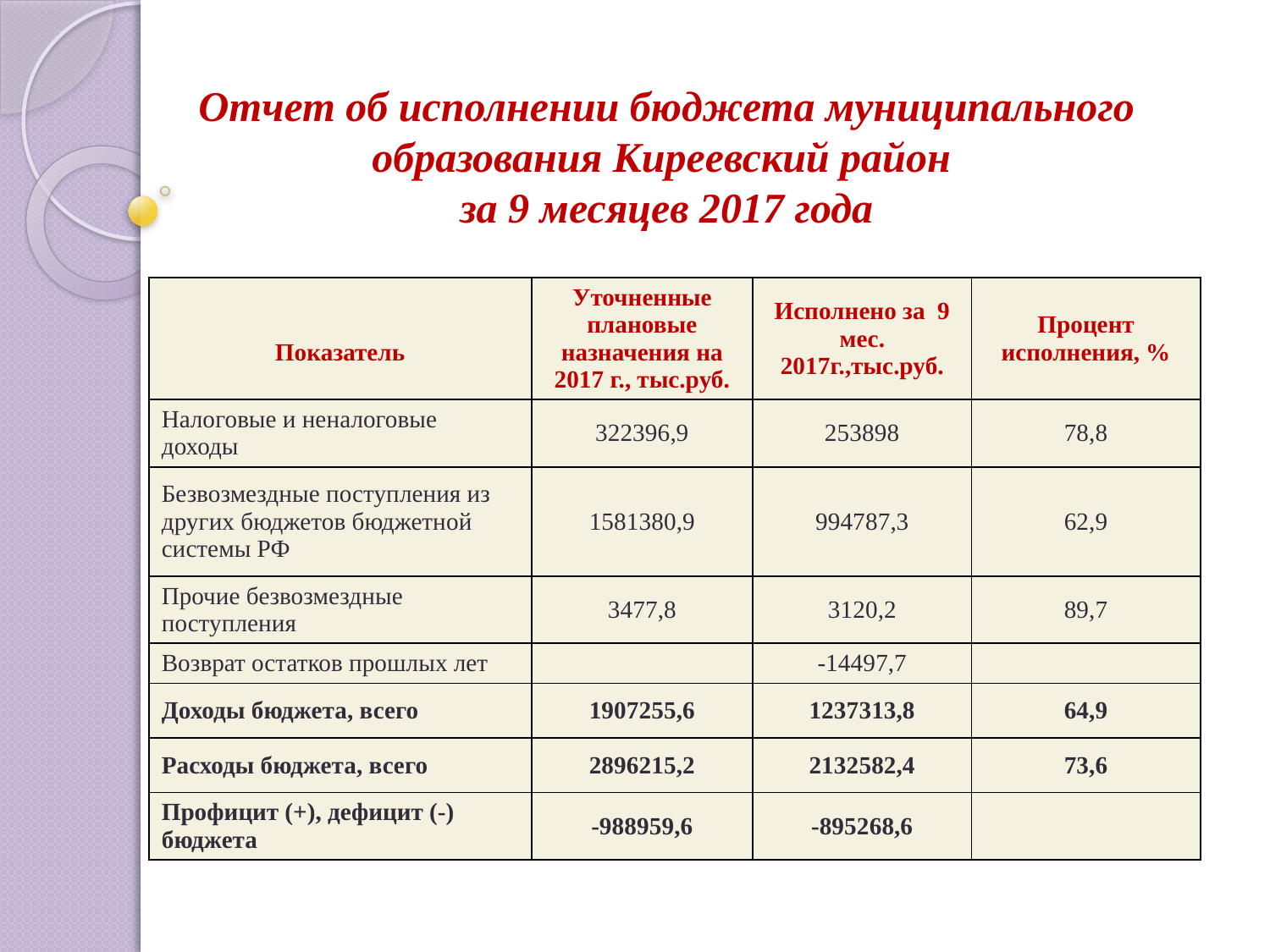

# Отчет об исполнении бюджета муниципального образования Киреевский район за 9 месяцев 2017 года
| Показатель | Уточненные плановые назначения на 2017 г., тыс.руб. | Исполнено за 9 мес. 2017г.,тыс.руб. | Процент исполнения, % |
| --- | --- | --- | --- |
| Налоговые и неналоговые доходы | 322396,9 | 253898 | 78,8 |
| Безвозмездные поступления из других бюджетов бюджетной системы РФ | 1581380,9 | 994787,3 | 62,9 |
| Прочие безвозмездные поступления | 3477,8 | 3120,2 | 89,7 |
| Возврат остатков прошлых лет |  | -14497,7 |  |
| Доходы бюджета, всего | 1907255,6 | 1237313,8 | 64,9 |
| Расходы бюджета, всего | 2896215,2 | 2132582,4 | 73,6 |
| Профицит (+), дефицит (-) бюджета | -988959,6 | -895268,6 |  |